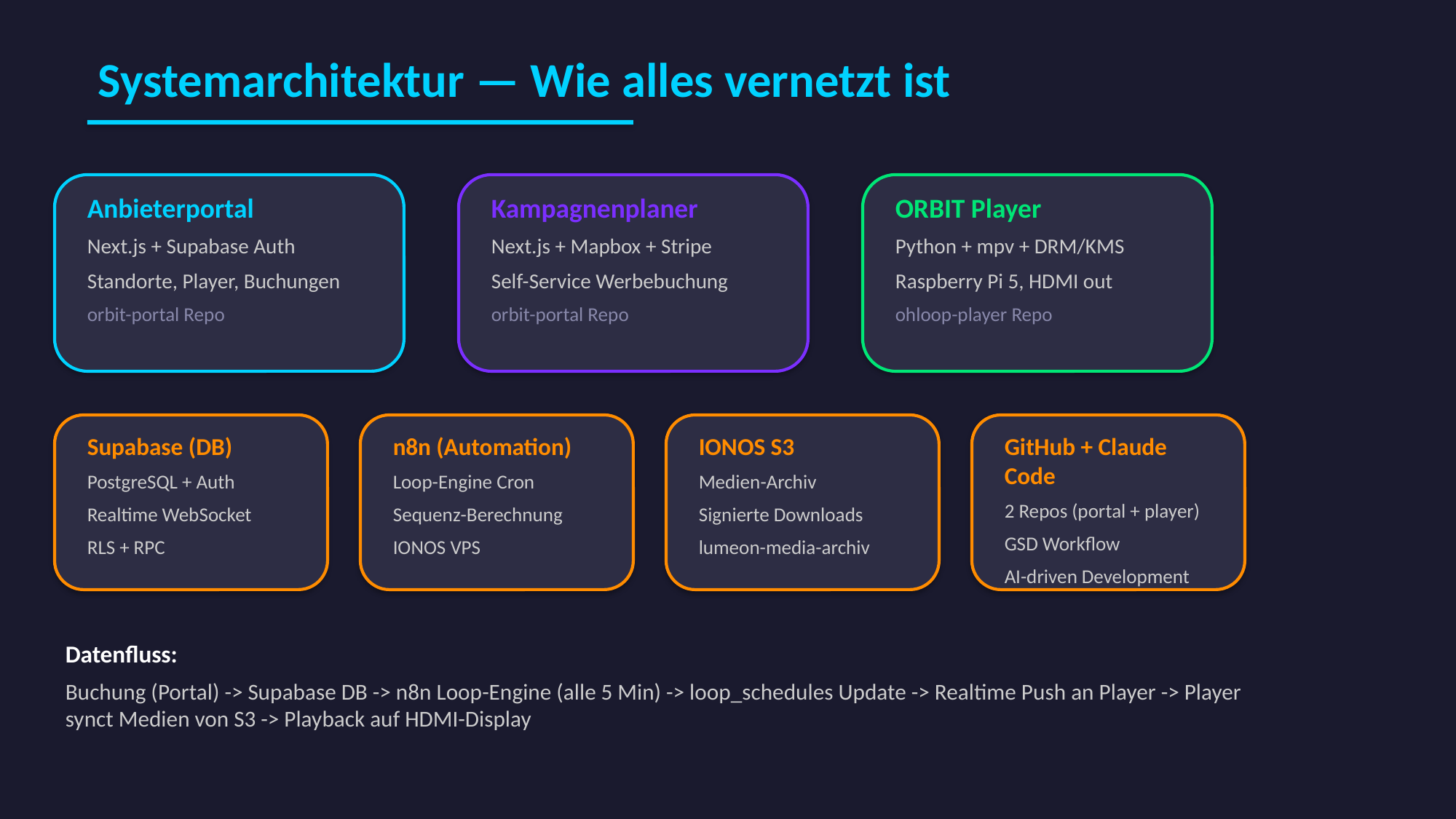

Systemarchitektur — Wie alles vernetzt ist

Anbieterportal
Next.js + Supabase Auth
Standorte, Player, Buchungen
orbit-portal Repo
Kampagnenplaner
Next.js + Mapbox + Stripe
Self-Service Werbebuchung
orbit-portal Repo
ORBIT Player
Python + mpv + DRM/KMS
Raspberry Pi 5, HDMI out
ohloop-player Repo

Supabase (DB)
PostgreSQL + Auth
Realtime WebSocket
RLS + RPC
n8n (Automation)
Loop-Engine Cron
Sequenz-Berechnung
IONOS VPS
IONOS S3
Medien-Archiv
Signierte Downloads
lumeon-media-archiv
GitHub + Claude Code
2 Repos (portal + player)
GSD Workflow
AI-driven Development
Datenfluss:
Buchung (Portal) -> Supabase DB -> n8n Loop-Engine (alle 5 Min) -> loop_schedules Update -> Realtime Push an Player -> Player synct Medien von S3 -> Playback auf HDMI-Display